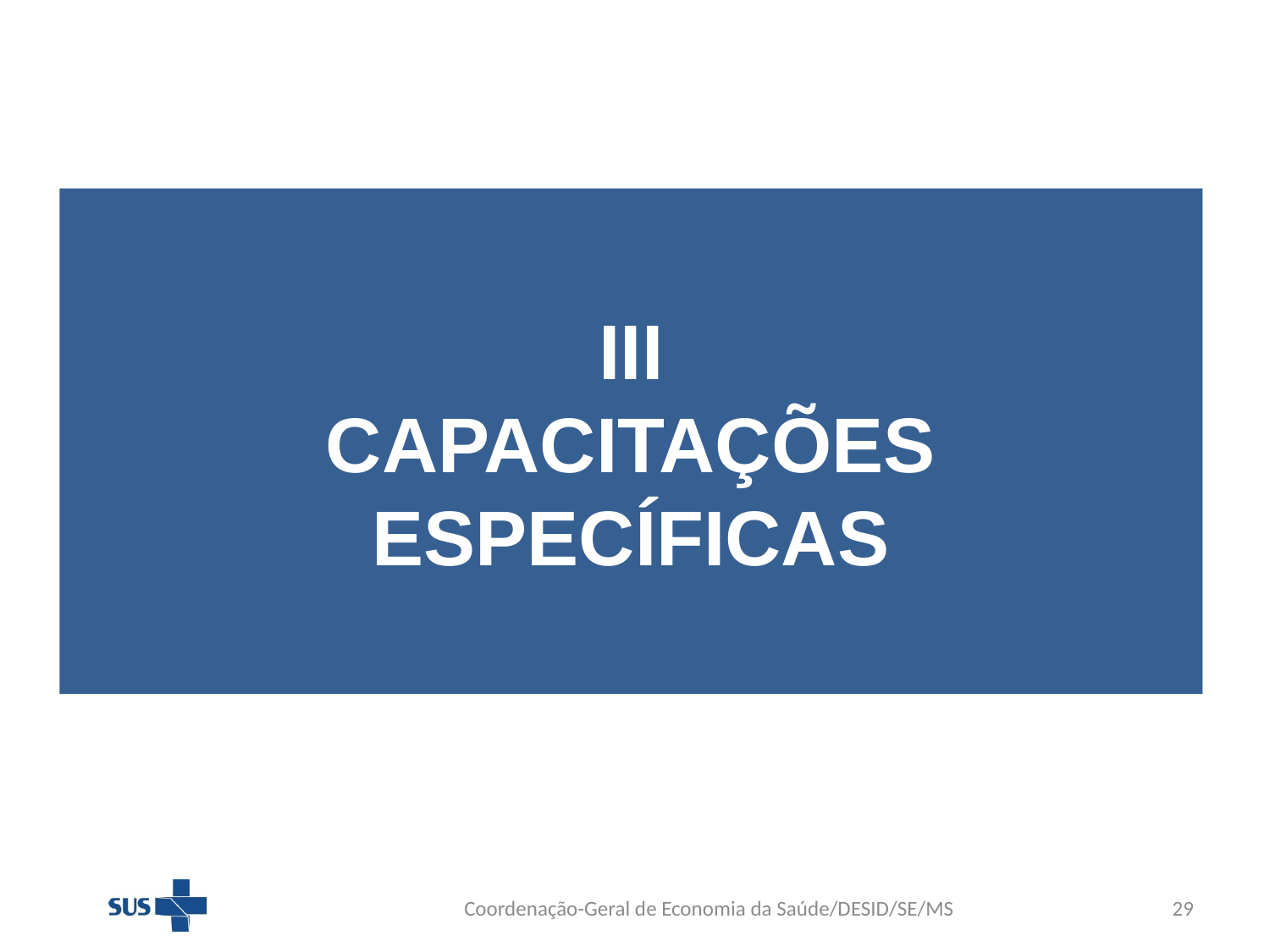

# III CAPACITAÇÕES ESPECÍFICAS
Coordenação-Geral de Economia da Saúde/DESID/SE/MS
29